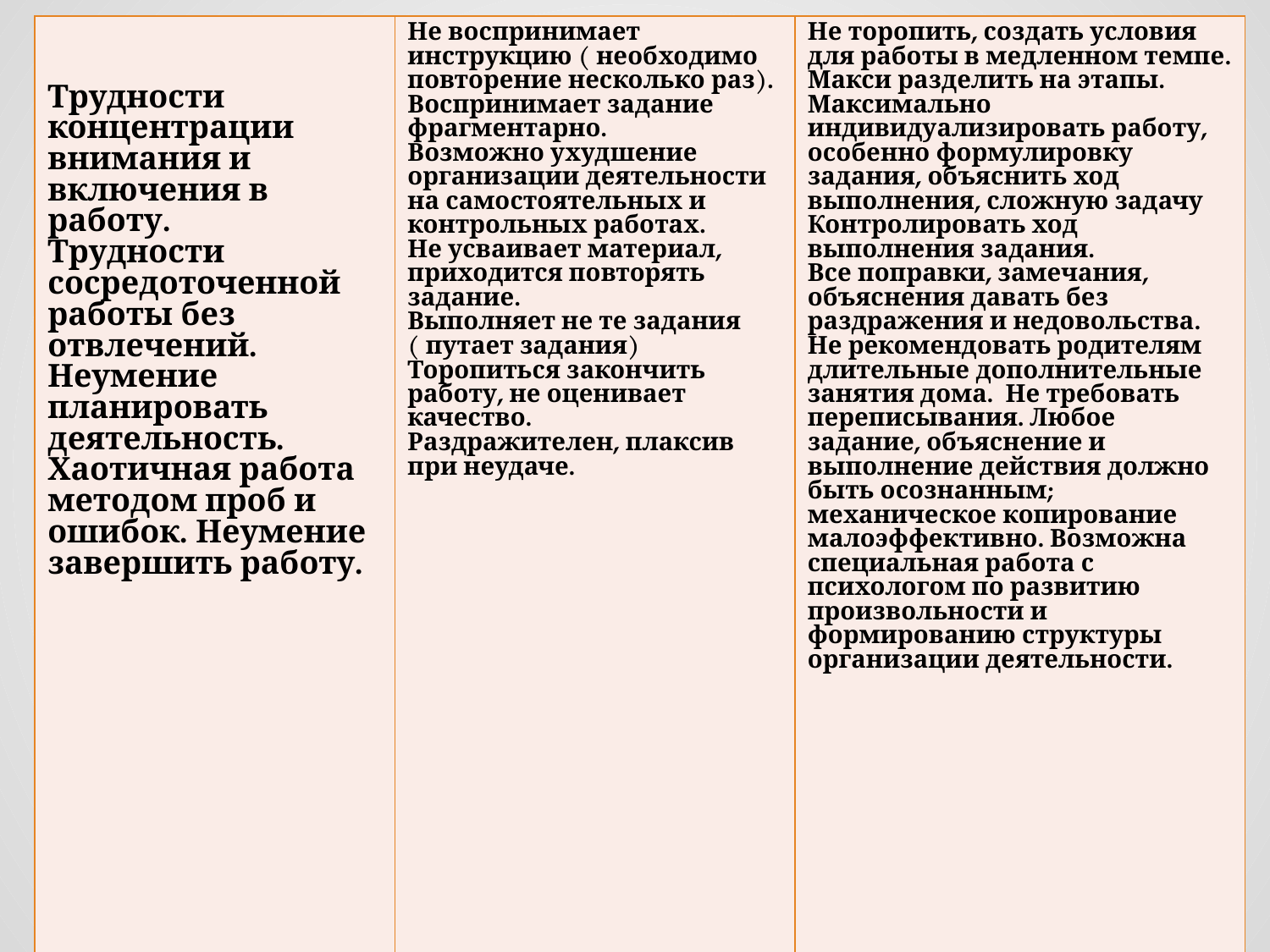

#
| Трудности концентрации внимания и включения в работу. Трудности сосредоточенной работы без отвлечений. Неумение планировать деятельность. Хаотичная работа методом проб и ошибок. Неумение завершить работу. | Не воспринимает инструкцию ( необходимо повторение несколько раз). Воспринимает задание фрагментарно. Возможно ухудшение организации деятельности на самостоятельных и контрольных работах. Не усваивает материал, приходится повторять задание. Выполняет не те задания ( путает задания) Торопиться закончить работу, не оценивает качество. Раздражителен, плаксив при неудаче. | Не торопить, создать условия для работы в медленном темпе. Макси разделить на этапы. Максимально индивидуализировать работу, особенно формулировку задания, объяснить ход выполнения, сложную задачу Контролировать ход выполнения задания. Все поправки, замечания, объяснения давать без раздражения и недовольства. Не рекомендовать родителям длительные дополнительные занятия дома. Не требовать переписывания. Любое задание, объяснение и выполнение действия должно быть осознанным; механическое копирование малоэффективно. Возможна специальная работа с психологом по развитию произвольности и формированию структуры организации деятельности. |
| --- | --- | --- |